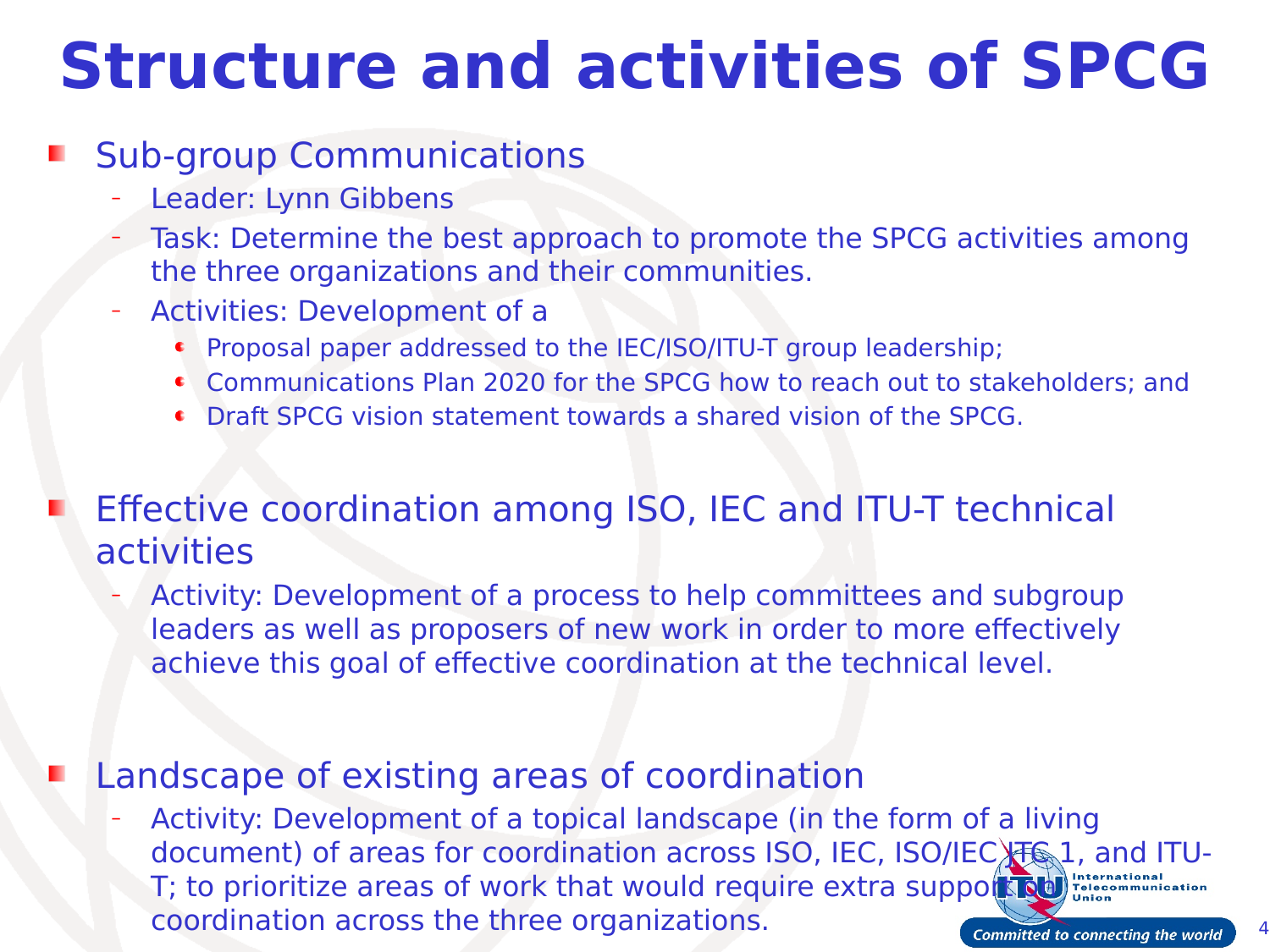

# Structure and activities of SPCG
Sub-group Communications
Leader: Lynn Gibbens
Task: Determine the best approach to promote the SPCG activities among the three organizations and their communities.
Activities: Development of a
Proposal paper addressed to the IEC/ISO/ITU-T group leadership;
Communications Plan 2020 for the SPCG how to reach out to stakeholders; and
Draft SPCG vision statement towards a shared vision of the SPCG.

Effective coordination among ISO, IEC and ITU-T technical activities
Activity: Development of a process to help committees and subgroup leaders as well as proposers of new work in order to more effectively achieve this goal of effective coordination at the technical level.

Landscape of existing areas of coordination
Activity: Development of a topical landscape (in the form of a living document) of areas for coordination across ISO, IEC, ISO/IEC JTC 1, and ITU-T; to prioritize areas of work that would require extra support on coordination across the three organizations.
4